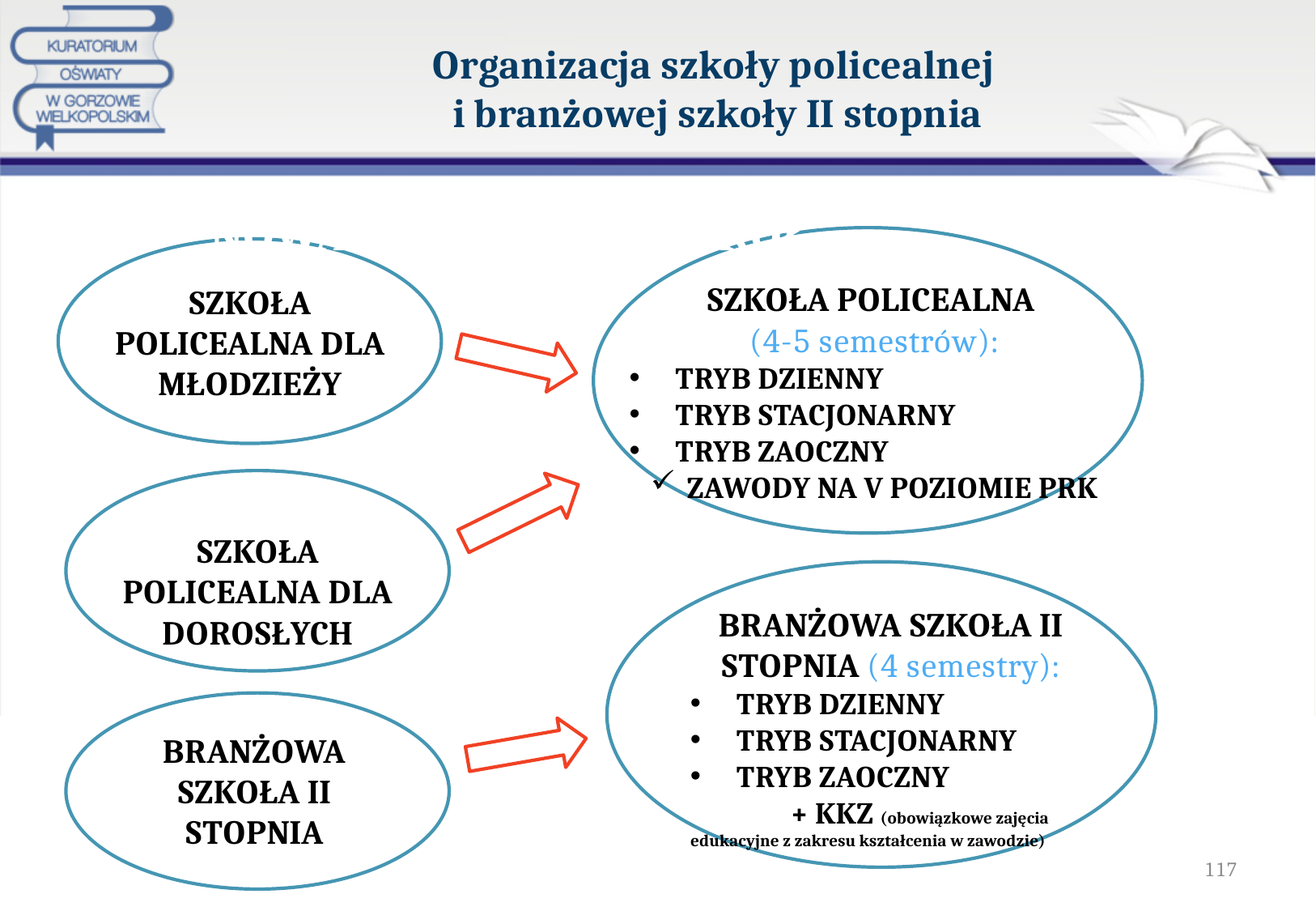

# Organizacja szkoły policealnej i branżowej szkoły II stopnia
NOWA ORGANIZACJA SZKÓŁ

SZKOŁA POLICEALNA
(4-5 semestrów):
TRYB DZIENNY
TRYB STACJONARNY
TRYB ZAOCZNY
ZAWODY NA V POZIOMIE PRK
SZKOŁA POLICEALNA DLA MŁODZIEŻY

SZKOŁA POLICEALNA DLA DOROSŁYCH

BRANŻOWA SZKOŁA II STOPNIA (4 semestry):
TRYB DZIENNY
TRYB STACJONARNY
TRYB ZAOCZNY
               + KKZ (obowiązkowe zajęcia edukacyjne z zakresu kształcenia w zawodzie)

BRANŻOWA SZKOŁA II STOPNIA

117